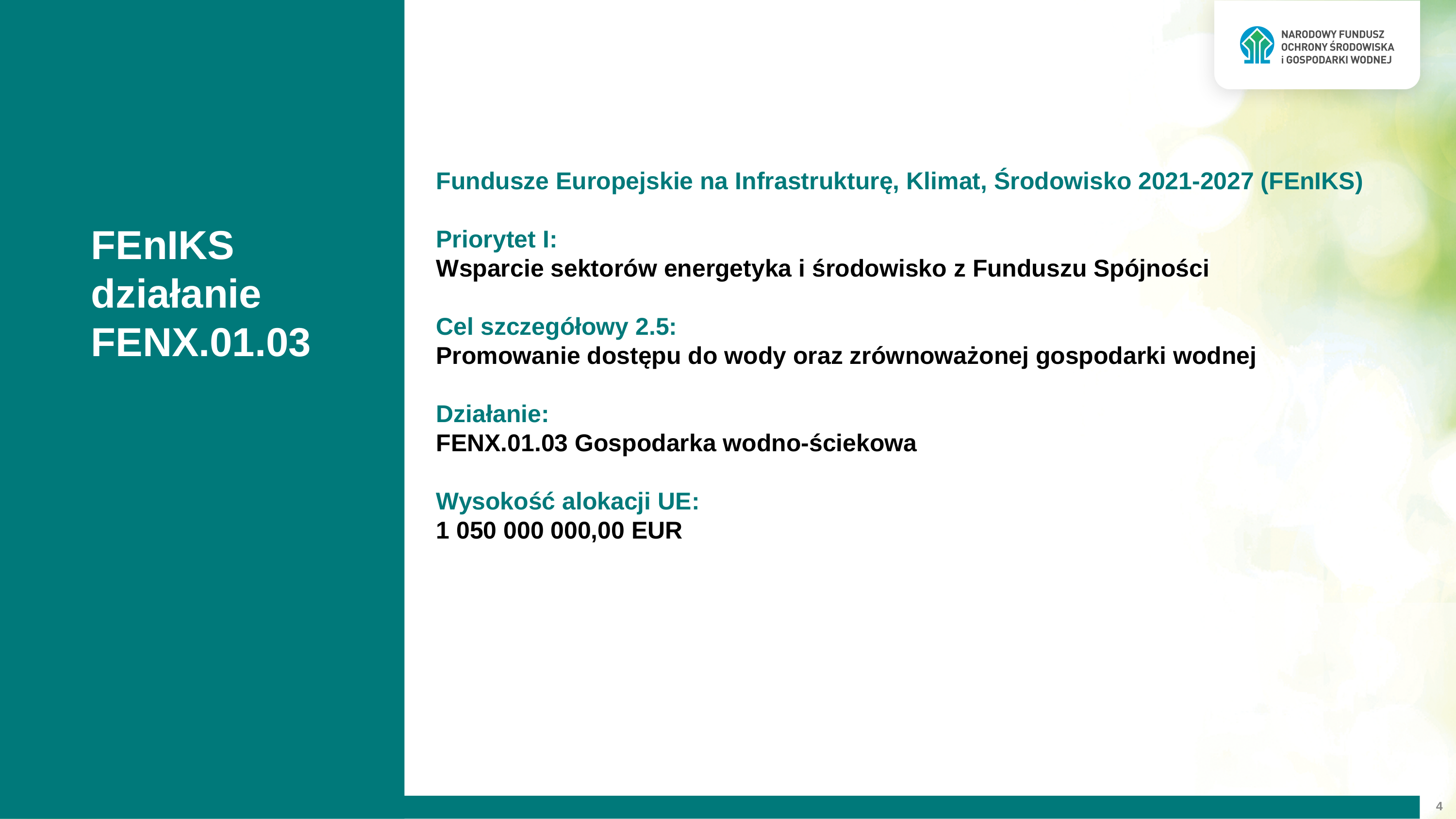

Fundusze Europejskie na Infrastrukturę, Klimat, Środowisko 2021-2027 (FEnIKS)

Priorytet I:
Wsparcie sektorów energetyka i środowisko z Funduszu Spójności

Cel szczegółowy 2.5:
Promowanie dostępu do wody oraz zrównoważonej gospodarki wodnej

Działanie:
FENX.01.03 Gospodarka wodno-ściekowa

Wysokość alokacji UE:
1 050 000 000,00 EUR

FEnIKS działanie FENX.01.03
4